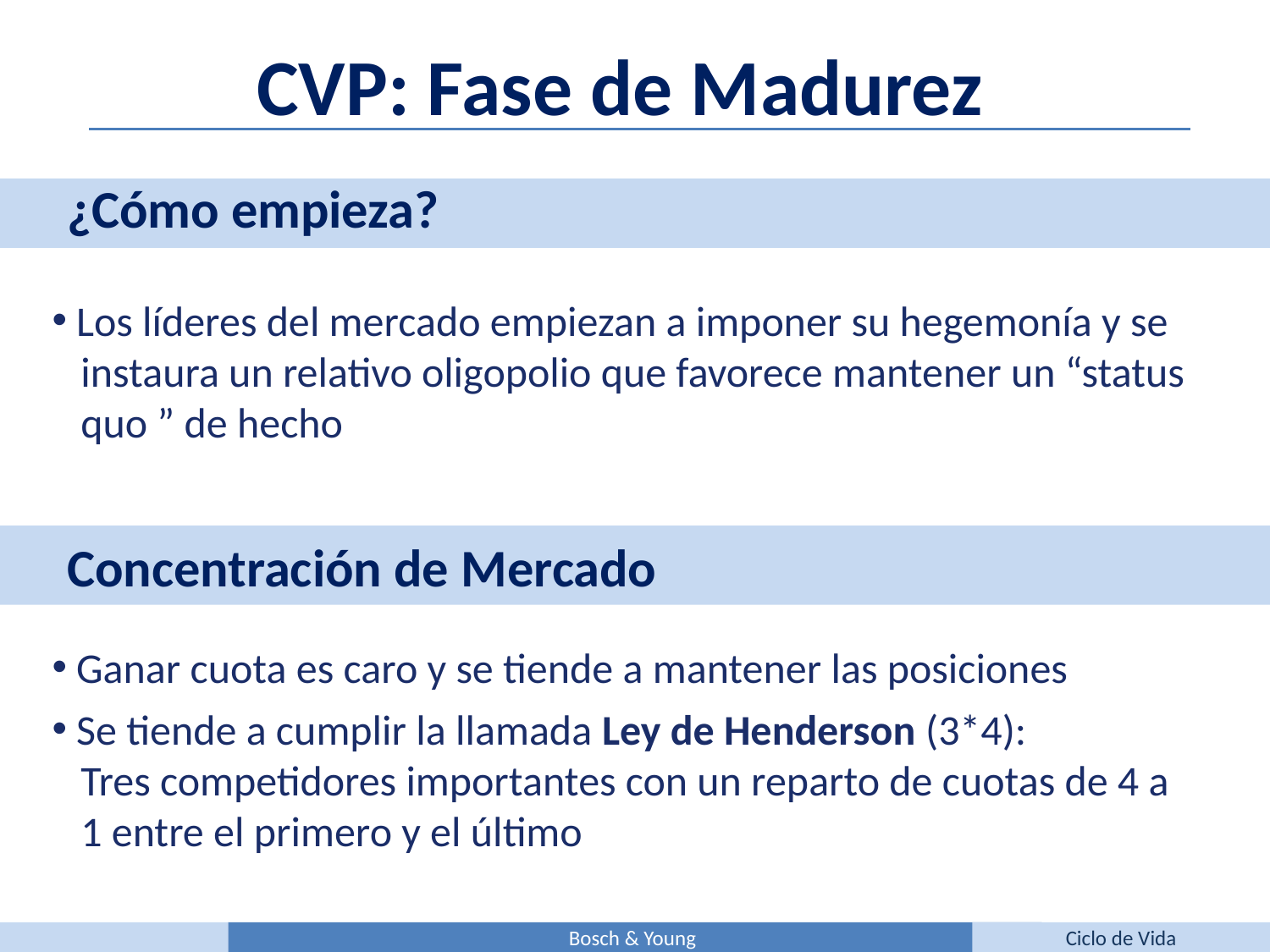

CVP: Fase de Madurez
¿Cómo empieza?

 Los líderes del mercado empiezan a imponer su hegemonía y se
   instaura un relativo oligopolio que favorece mantener un “status
   quo ” de hecho

Concentración de Mercado
 Ganar cuota es caro y se tiende a mantener las posiciones

 Se tiende a cumplir la llamada Ley de Henderson (3*4):
   Tres competidores importantes con un reparto de cuotas de 4 a
   1 entre el primero y el último

Bosch & Young
Ciclo de Vida